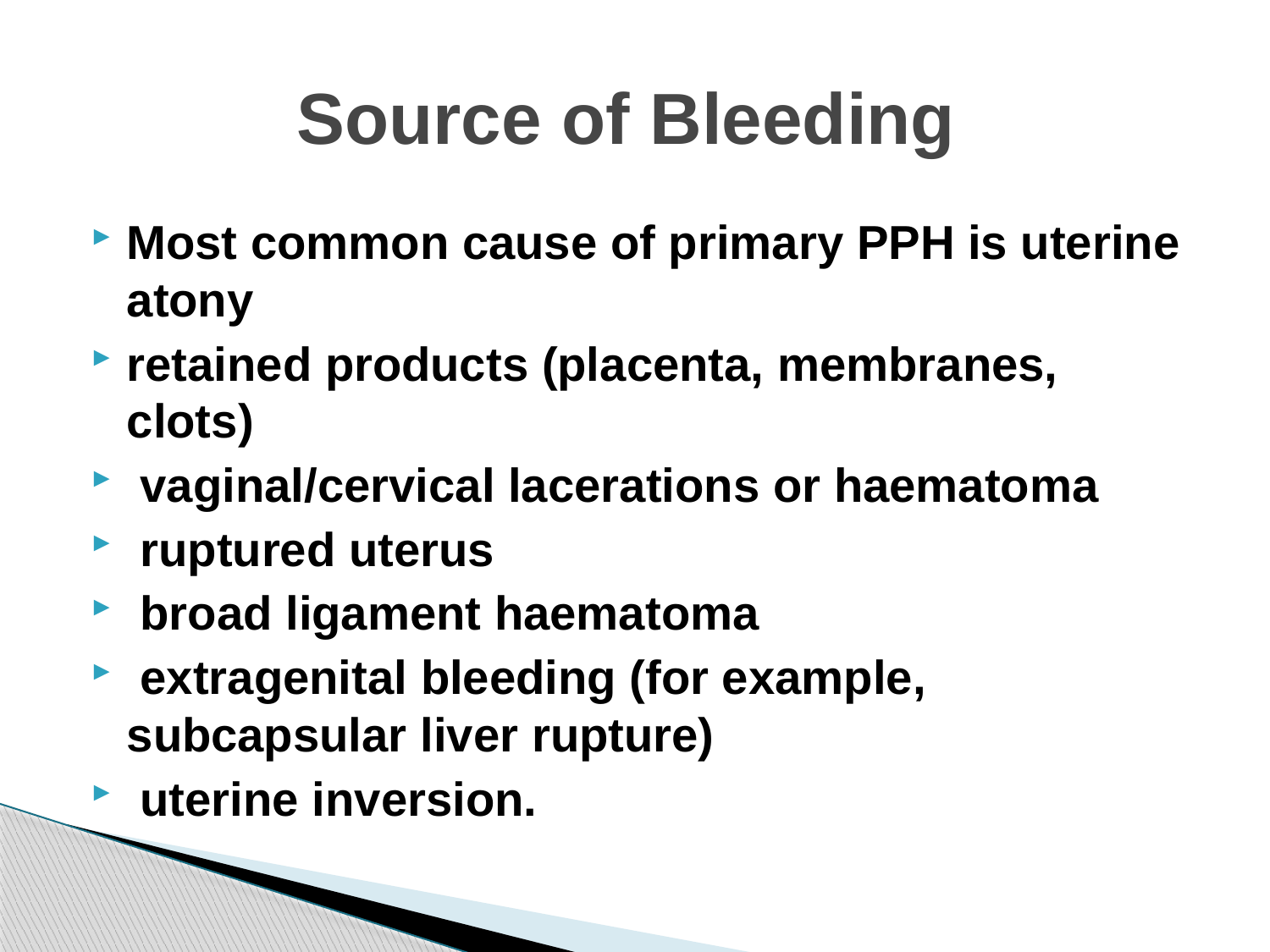

# Source of Bleeding
Most common cause of primary PPH is uterine atony
retained products (placenta, membranes, clots)
 vaginal/cervical lacerations or haematoma
 ruptured uterus
 broad ligament haematoma
 extragenital bleeding (for example, subcapsular liver rupture)
 uterine inversion.